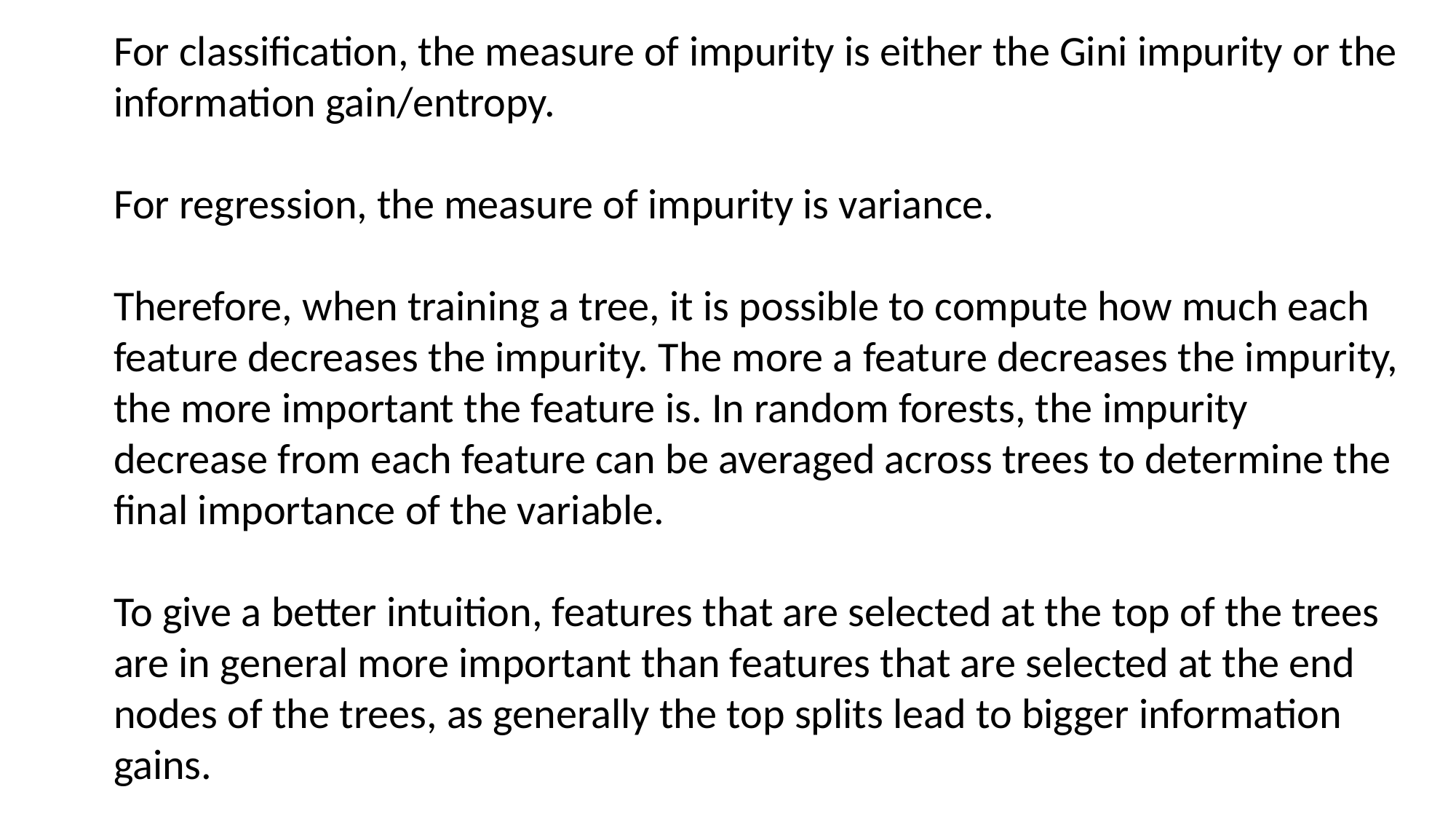

For classification, the measure of impurity is either the Gini impurity or the information gain/entropy.

For regression, the measure of impurity is variance.

Therefore, when training a tree, it is possible to compute how much each feature decreases the impurity. The more a feature decreases the impurity, the more important the feature is. In random forests, the impurity decrease from each feature can be averaged across trees to determine the final importance of the variable.

To give a better intuition, features that are selected at the top of the trees are in general more important than features that are selected at the end nodes of the trees, as generally the top splits lead to bigger information gains.